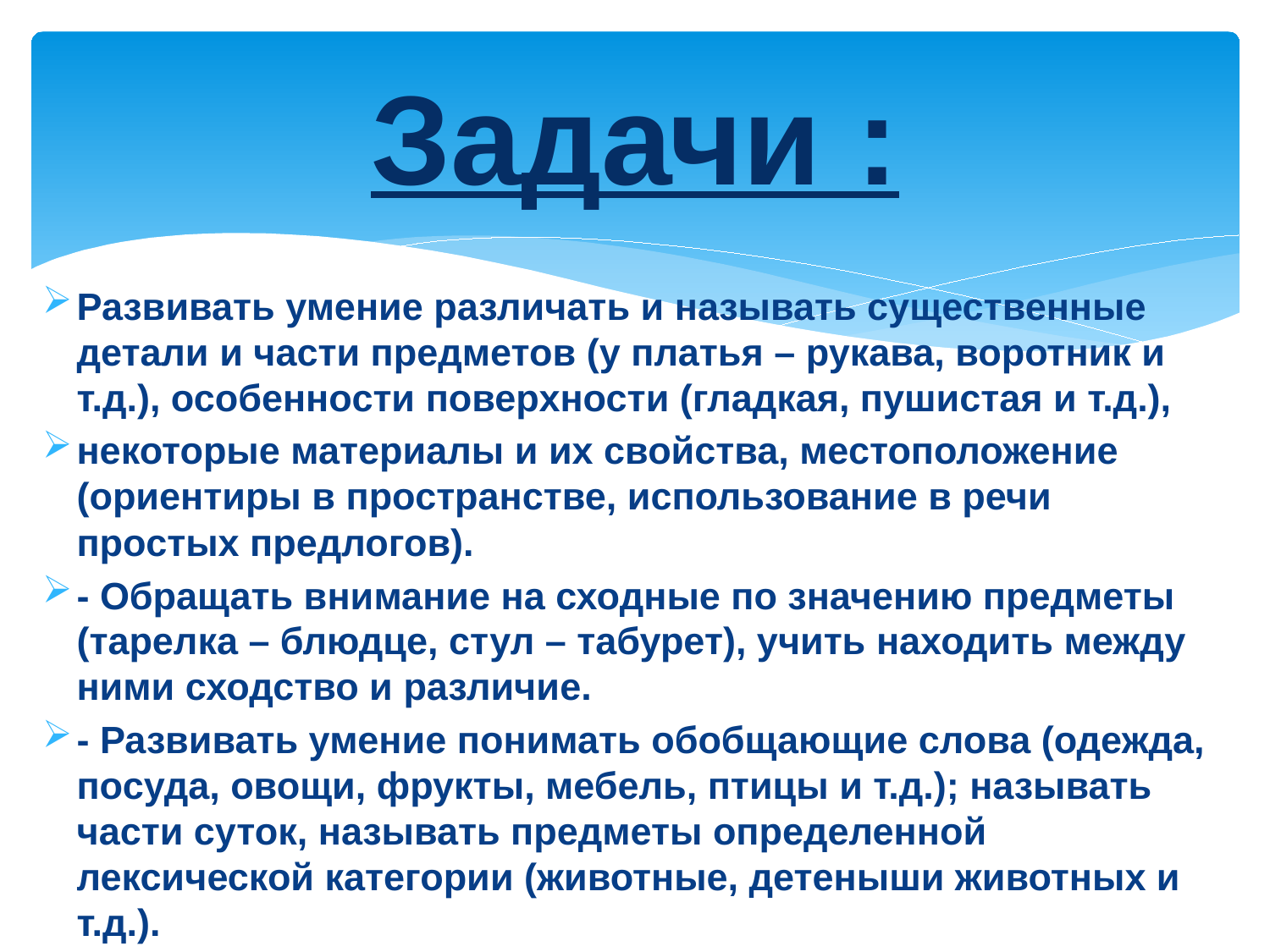

# Задачи :

Развивать умение различать и называть существенные детали и части предметов (у платья – рукава, воротник и т.д.), особенности поверхности (гладкая, пушистая и т.д.),
некоторые материалы и их свойства, местоположение (ориентиры в пространстве, использование в речи простых предлогов).
- Обращать внимание на сходные по значению предметы (тарелка – блюдце, стул – табурет), учить находить между ними сходство и различие.
- Развивать умение понимать обобщающие слова (одежда, посуда, овощи, фрукты, мебель, птицы и т.д.); называть части суток, называть предметы определенной лексической категории (животные, детеныши животных и т.д.).